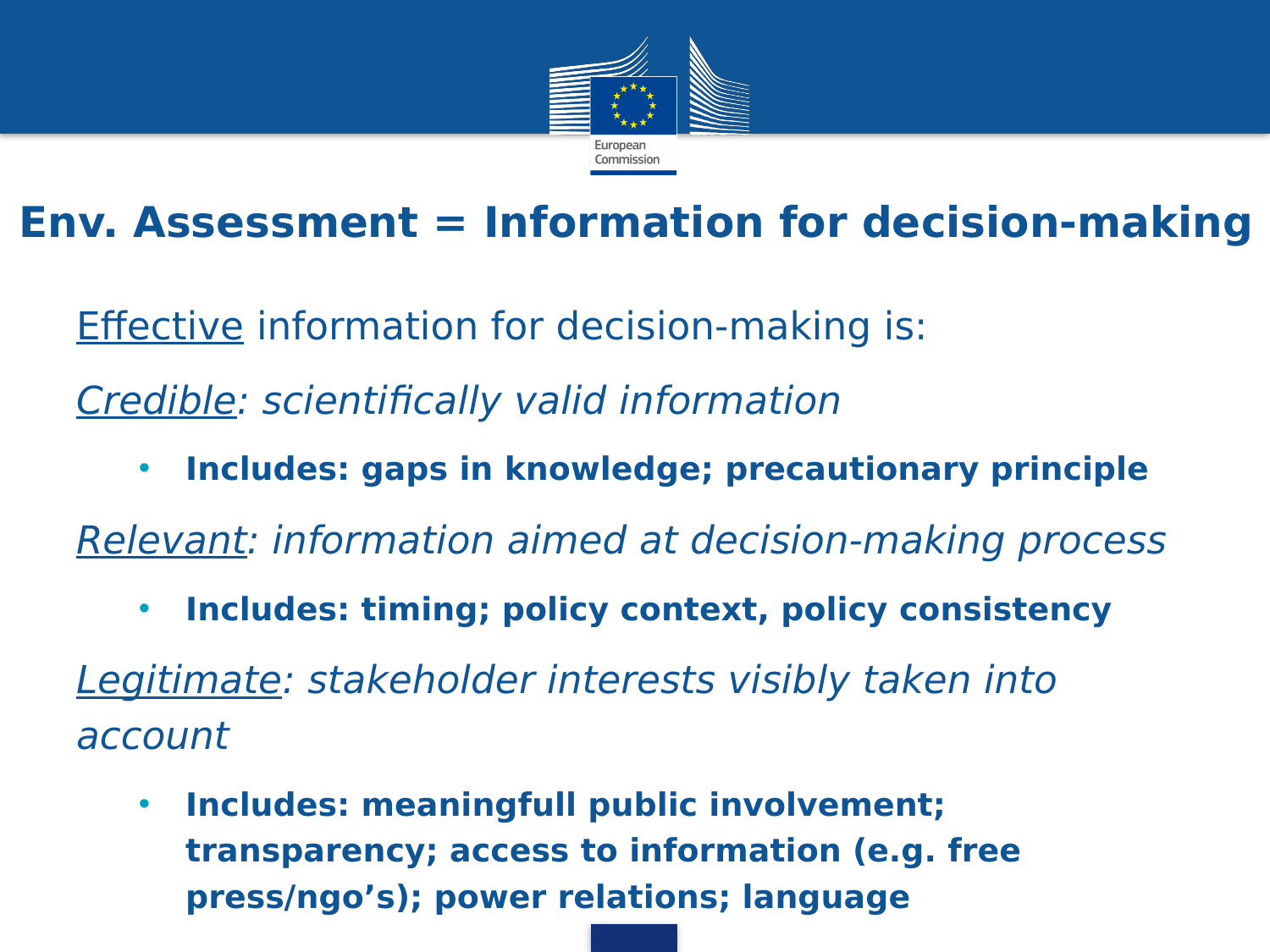

# Env. Assessment = Information for decision-making
Effective information for decision-making is:
Credible: scientifically valid information
Includes: gaps in knowledge; precautionary principle
Relevant: information aimed at decision-making process
Includes: timing; policy context, policy consistency
Legitimate: stakeholder interests visibly taken into account
Includes: meaningfull public involvement; transparency; access to information (e.g. free press/ngo’s); power relations; language